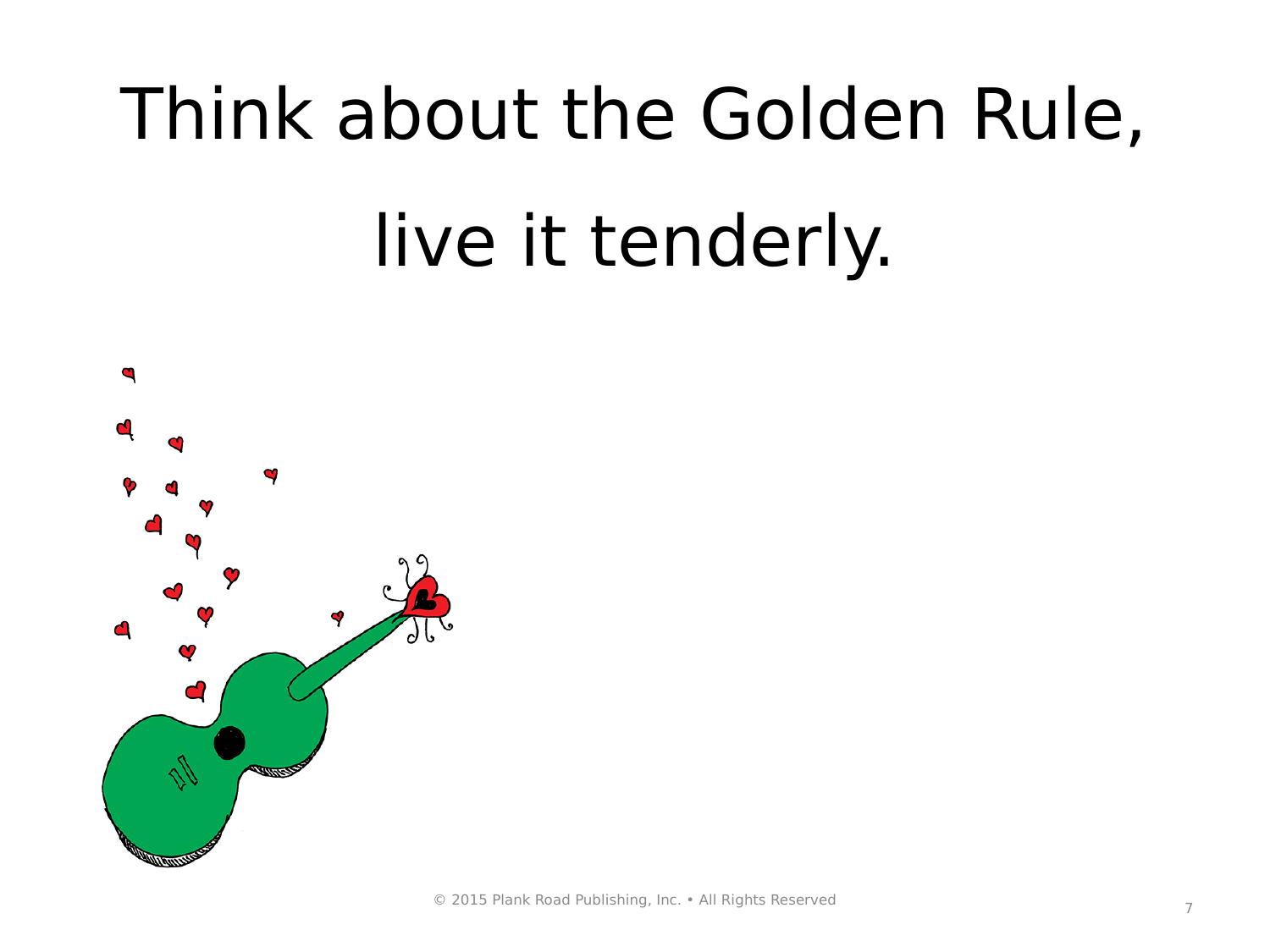

Think about the Golden Rule, live it tenderly.
7